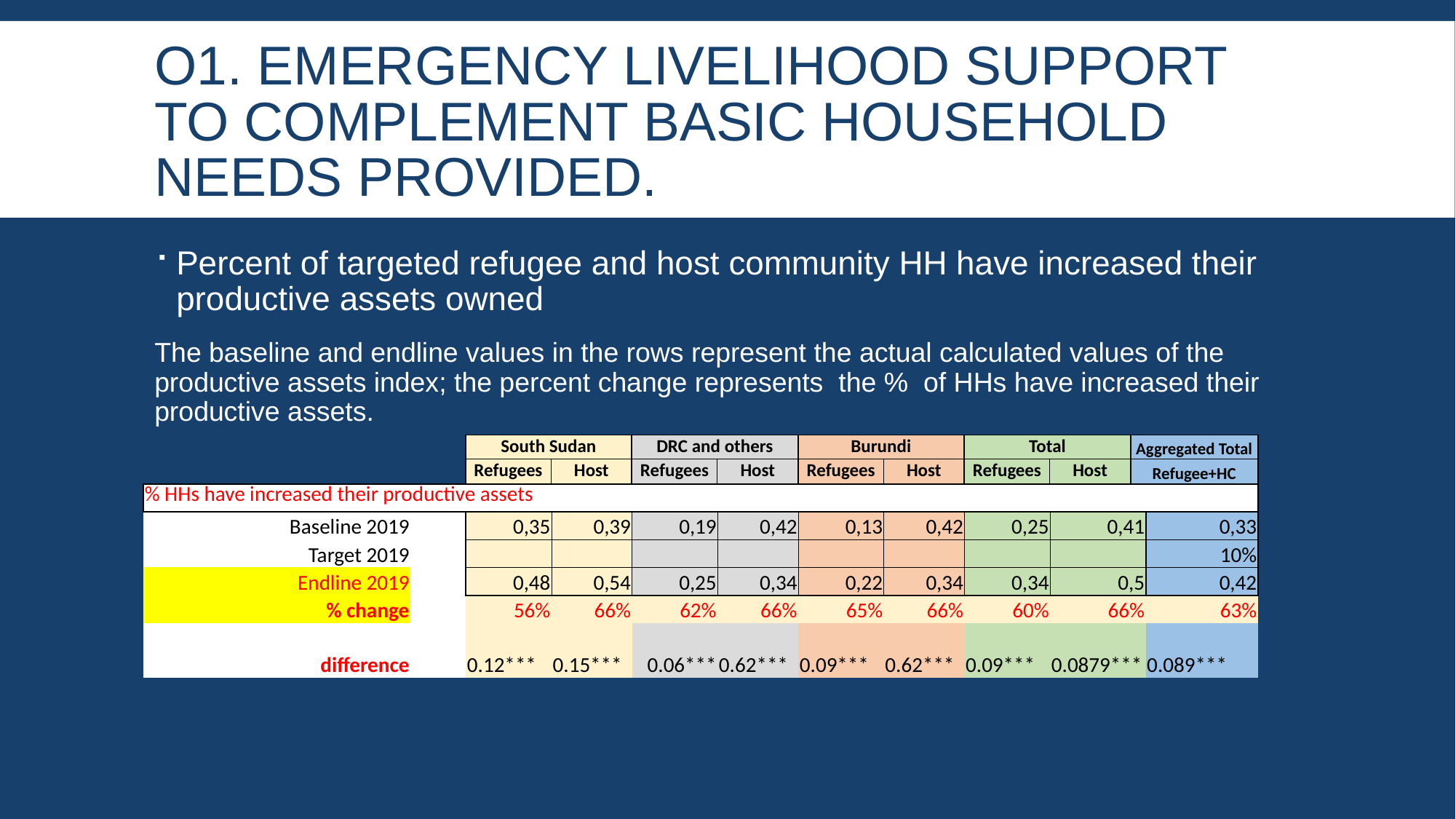

# O1. Emergency livelihood support to complement basic household needs provided.
Percent of targeted refugee and host community HH have increased their productive assets owned
The baseline and endline values in the rows represent the actual calculated values of the productive assets index; the percent change represents  the %  of HHs have increased their productive assets.

| South Sudan |  | DRC and others |  | Burundi |  | Total |  | Aggregated Total |
| --- | --- | --- | --- | --- | --- | --- | --- | --- |
| Refugees | Host | Refugees | Host | Refugees | Host | Refugees | Host | Refugee+HC |
| % HHs have increased their productive assets |  |  |  |  |  |  |  |  |  |  |  |  |
| --- | --- | --- | --- | --- | --- | --- | --- | --- | --- | --- | --- | --- |
| Baseline 2019 |  |  |  | 0,35 | 0,39 | 0,19 | 0,42 | 0,13 | 0,42 | 0,25 | 0,41 | 0,33 |
| Target 2019 |  |  |  |  |  |  |  |  |  |  |  | 10% |
| Endline 2019 |  |  |  | 0,48 | 0,54 | 0,25 | 0,34 | 0,22 | 0,34 | 0,34 | 0,5 | 0,42 |
|  |  | % change |  | 56% | 66% | 62% | 66% | 65% | 66% | 60% | 66% | 63% |
|  |  | difference |  | 0.12\*\*\* | 0.15\*\*\* | 0.06\*\*\* | 0.62\*\*\* | 0.09\*\*\* | 0.62\*\*\* | 0.09\*\*\* | 0.0879\*\*\* | 0.089\*\*\* |